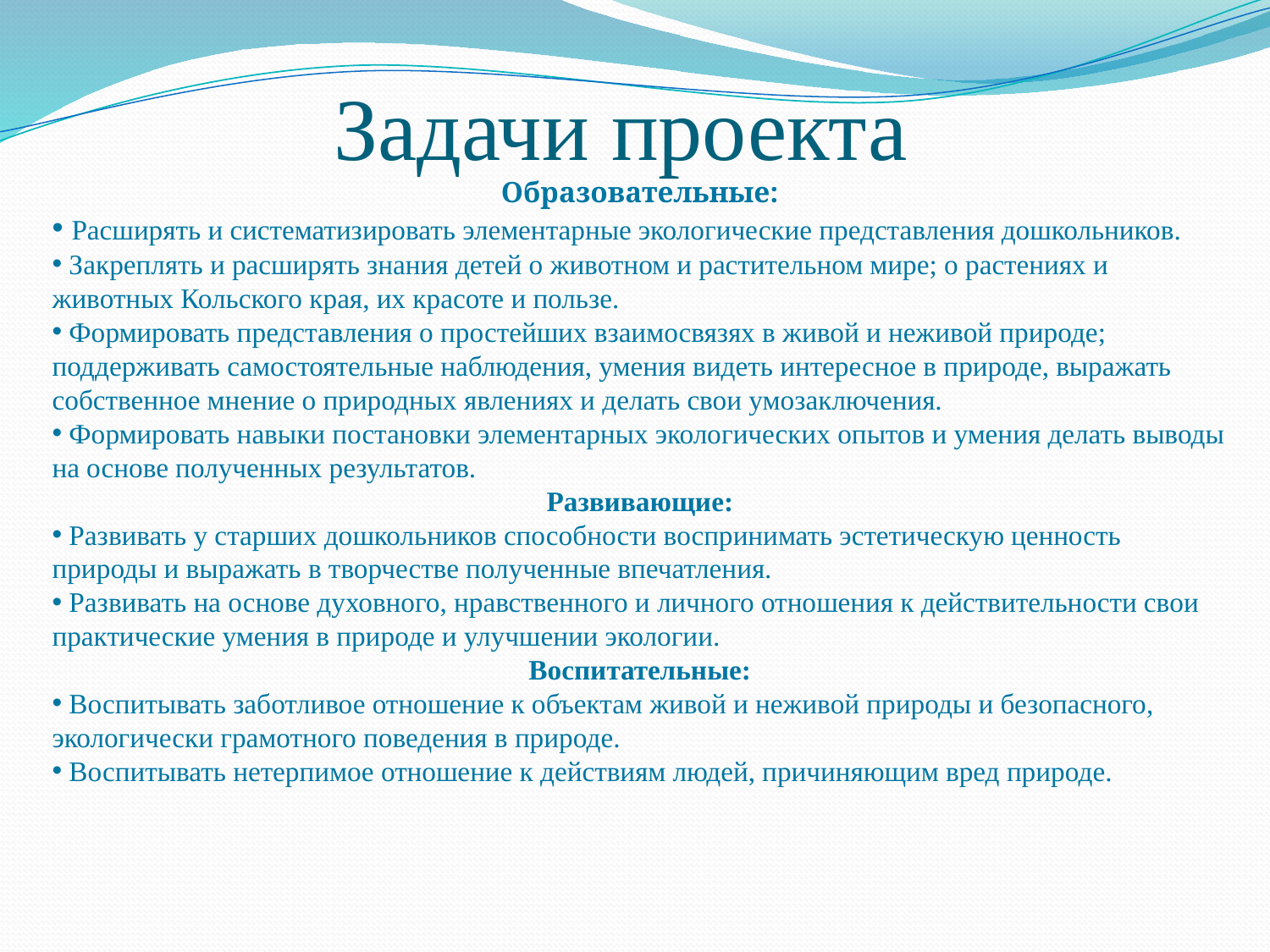

Задачи проекта
Образовательные:
 Расширять и систематизировать элементарные экологические представления дошкольников.
 Закреплять и расширять знания детей о животном и растительном мире; о растениях и животных Кольского края, их красоте и пользе.
 Формировать представления о простейших взаимосвязях в живой и неживой природе; поддерживать самостоятельные наблюдения, умения видеть интересное в природе, выражать собственное мнение о природных явлениях и делать свои умозаключения.
 Формировать навыки постановки элементарных экологических опытов и умения делать выводы на основе полученных результатов.
Развивающие:
 Развивать у старших дошкольников способности воспринимать эстетическую ценность природы и выражать в творчестве полученные впечатления.
 Развивать на основе духовного, нравственного и личного отношения к действительности свои практические умения в природе и улучшении экологии.
Воспитательные:
 Воспитывать заботливое отношение к объектам живой и неживой природы и безопасного, экологически грамотного поведения в природе.
 Воспитывать нетерпимое отношение к действиям людей, причиняющим вред природе.